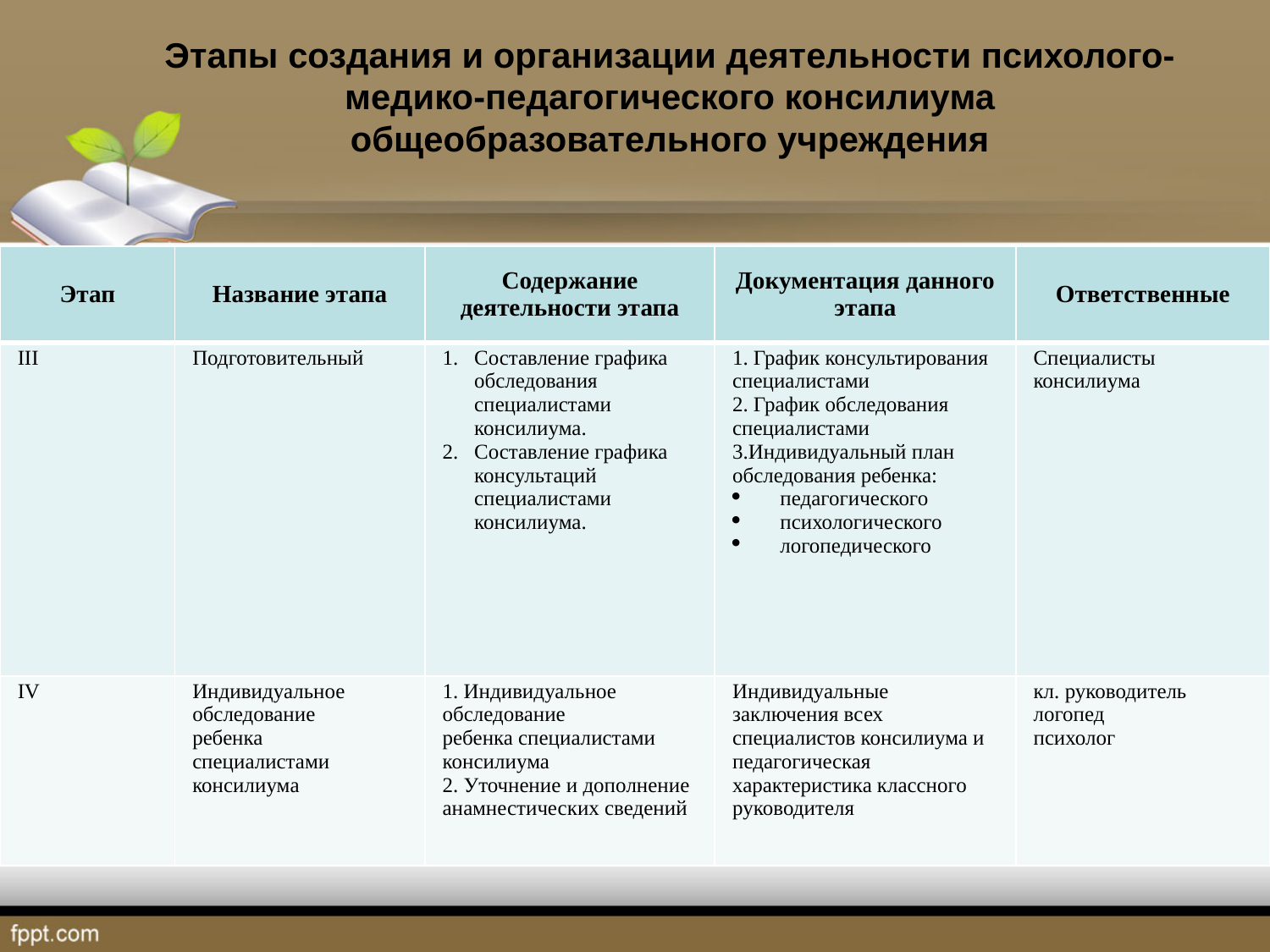

Этапы создания и организации деятельности психолого-медико-педагогического консилиума общеобразовательного учреждения
| Этап | Название этапа | Содержание деятельности этапа | Документация данного этапа | Ответственные |
| --- | --- | --- | --- | --- |
| III | Подготовительный | Составление графика обследования специалистами консилиума. Составление графика консультаций специалистами консилиума. | 1. График консультирования специалистами 2. График обследования специалистами 3.Индивидуальный план обследования ребенка: педагогического психологического логопедического | Специалисты консилиума |
| IV | Индивидуальное обследование ребенка специалистами консилиума | 1. Индивидуальное обследование ребенка специалистами консилиума 2. Уточнение и дополнение анамнестических сведений | Индивидуальные заключения всех специалистов консилиума и педагогическая характеристика классного руководителя | кл. руководитель логопед психолог |